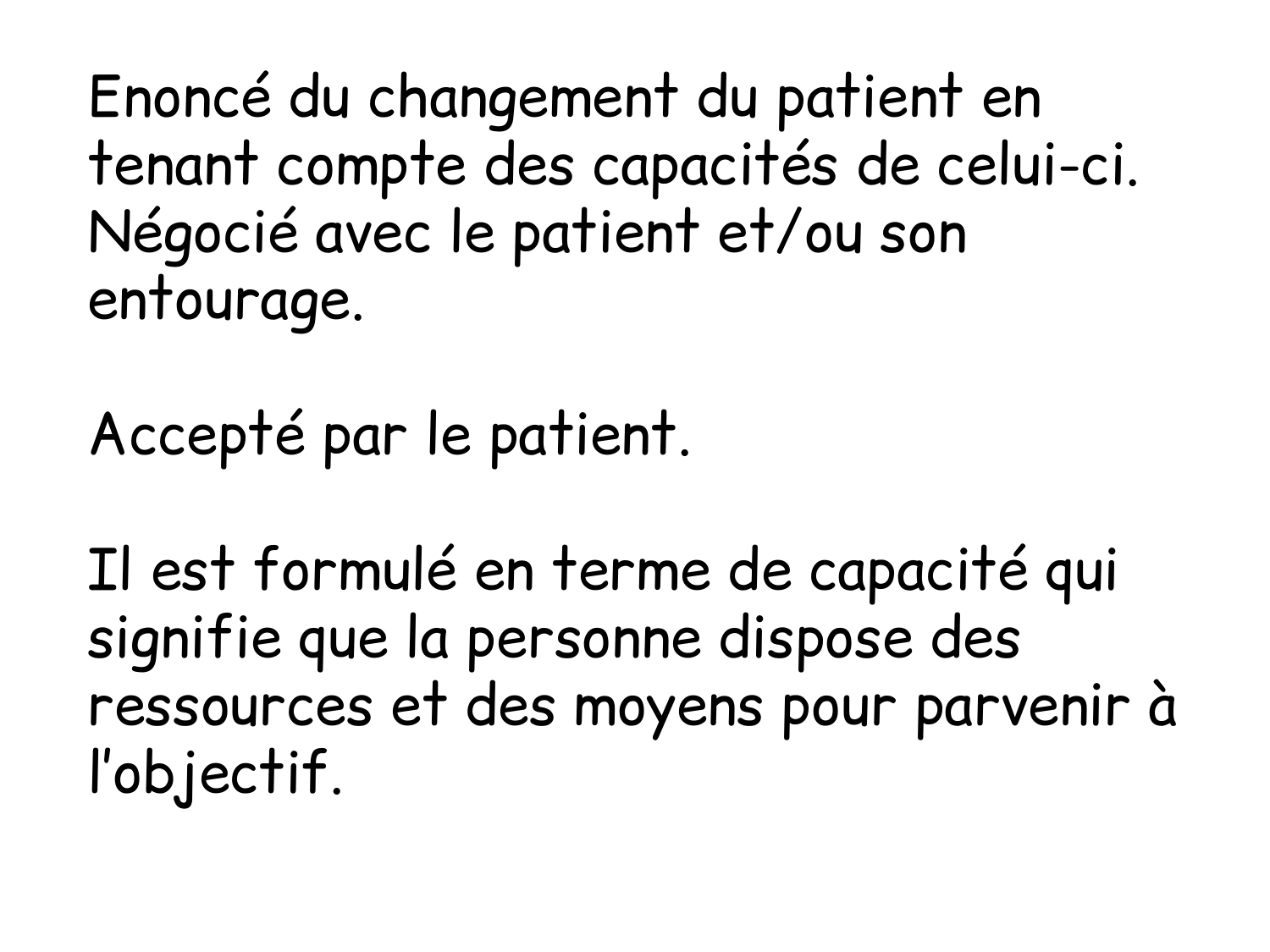

Enoncé du changement du patient en tenant compte des capacités de celui-ci.
Négocié avec le patient et/ou son entourage.

Accepté par le patient.

Il est formulé en terme de capacité qui signifie que la personne dispose des ressources et des moyens pour parvenir à l’objectif.